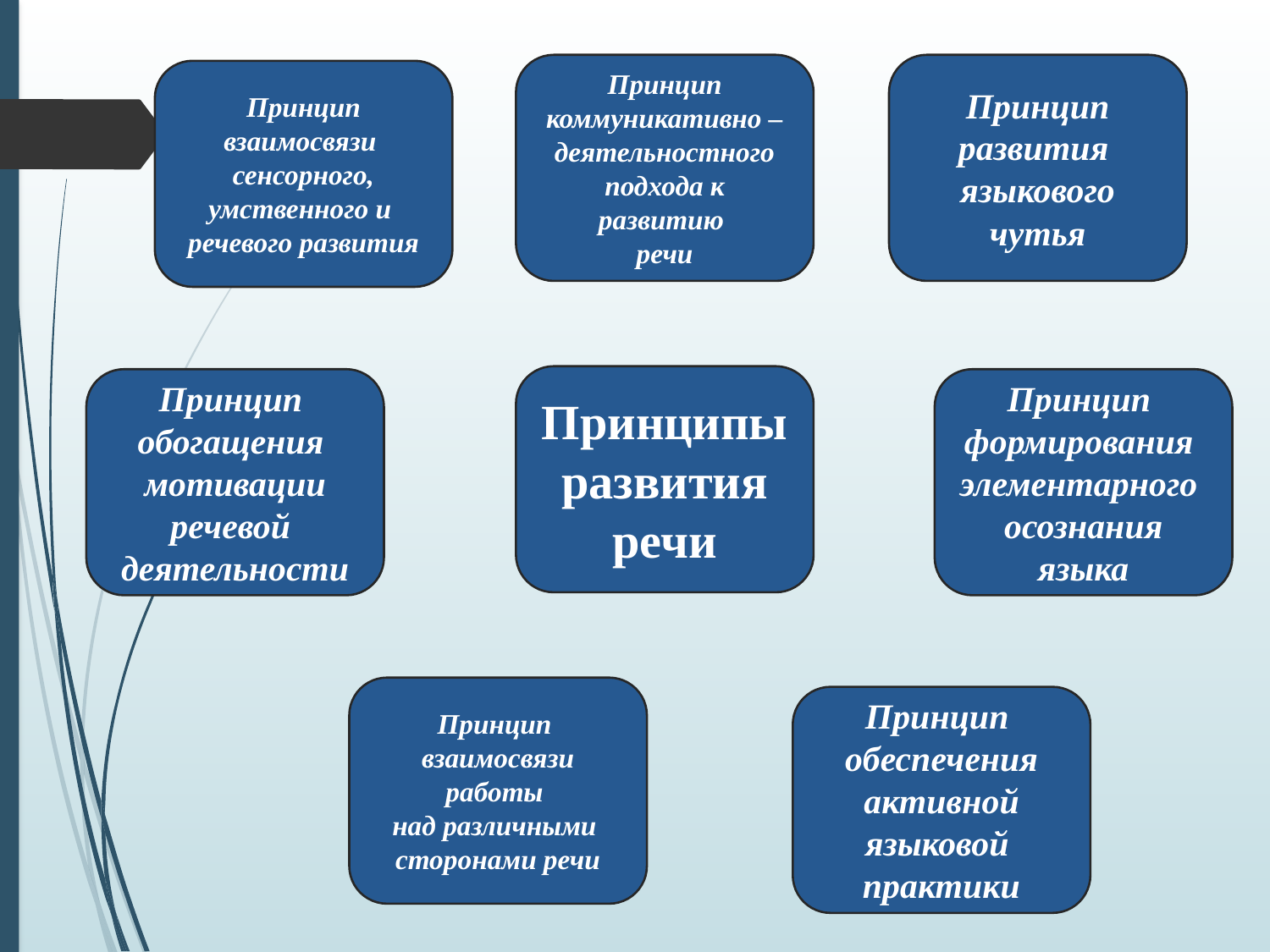

Принцип
коммуникативно –
деятельностного
подхода к развитию
речи
Принцип развития
языкового чутья
Принцип взаимосвязи
сенсорного, умственного и
речевого развития
Принципы развития речи
Принцип
обогащения
мотивации речевой
деятельности
Принцип
формирования
элементарного
осознания языка
Принцип
взаимосвязи работы
над различными
сторонами речи
Принцип
обеспечения активной языковой
практики